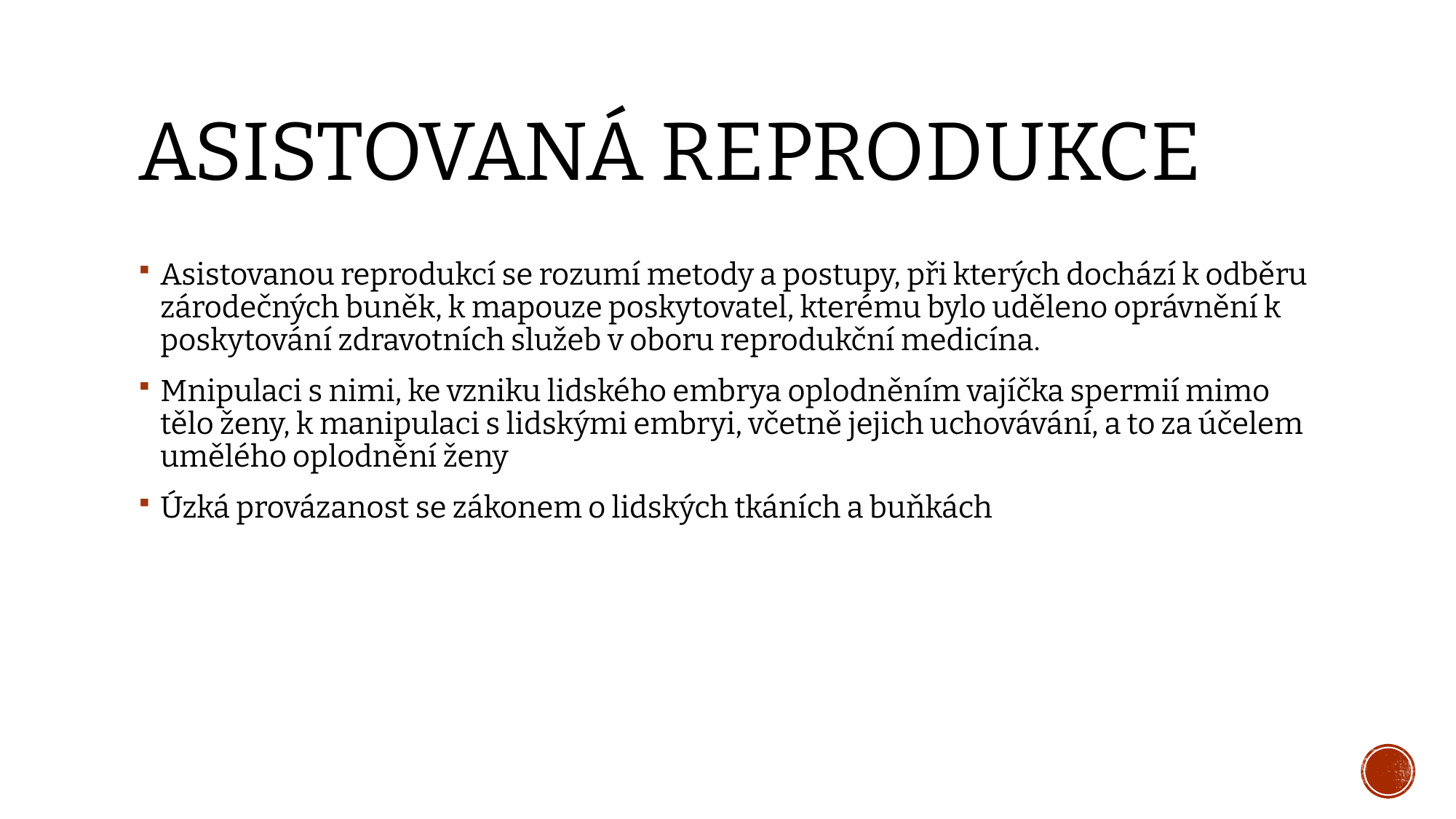

# Asistovaná reprodukce
Asistovanou reprodukcí se rozumí metody a postupy, při kterých dochází k odběru zárodečných buněk, k mapouze poskytovatel, kterému bylo uděleno oprávnění k poskytování zdravotních služeb v oboru reprodukční medicína.
Mnipulaci s nimi, ke vzniku lidského embrya oplodněním vajíčka spermií mimo tělo ženy, k manipulaci s lidskými embryi, včetně jejich uchovávání, a to za účelem umělého oplodnění ženy
Úzká provázanost se zákonem o lidských tkáních a buňkách